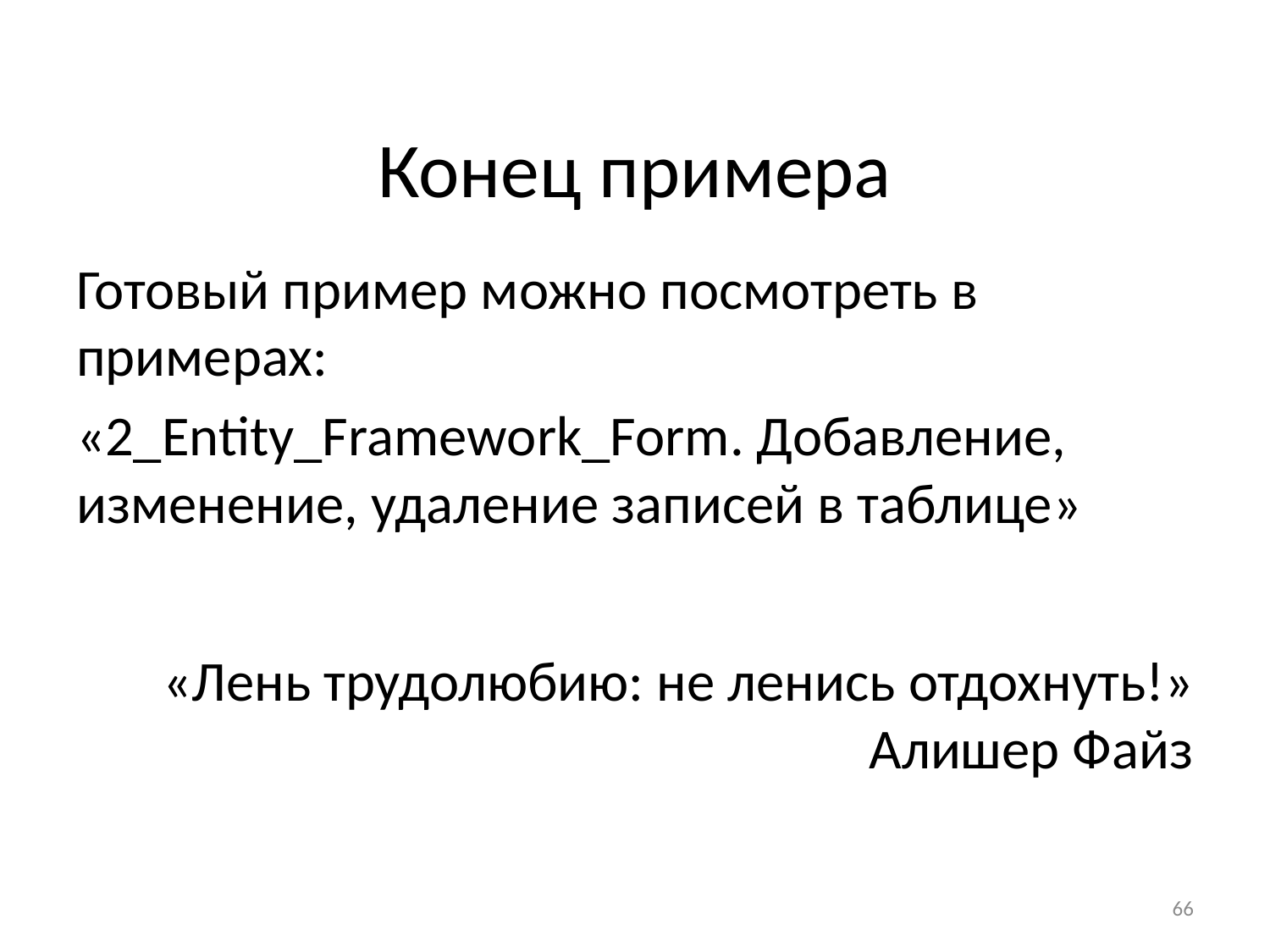

# Конец примера
Готовый пример можно посмотреть в примерах:
«2_Entity_Framework_Form. Добавление, изменение, удаление записей в таблице»
«Лень трудолюбию: не ленись отдохнуть!» Алишер Файз
66